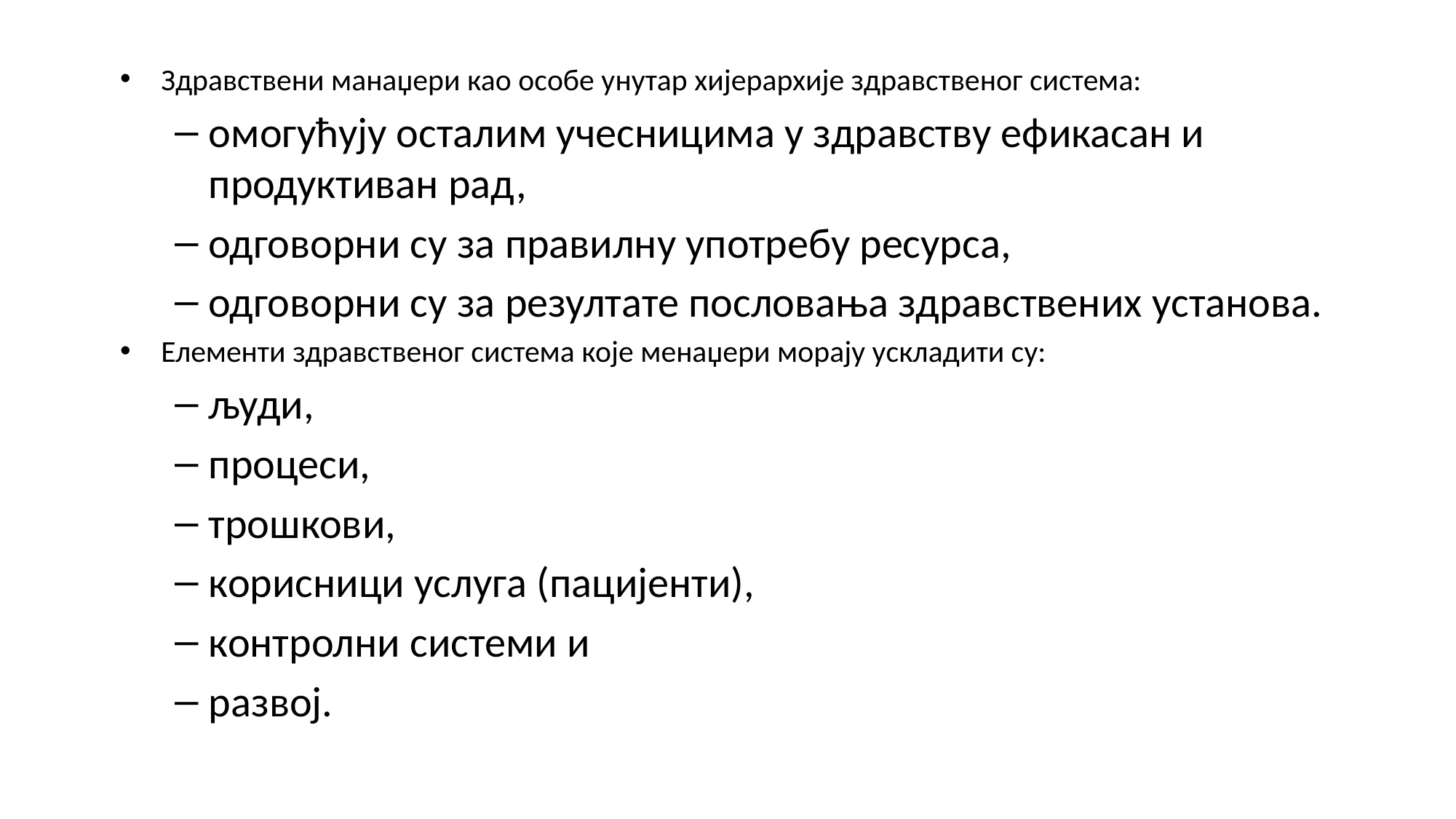

Здравствени манаџери као особе унутар хијерархије здравственог система:
омогућују осталим учесницима у здравству ефикасан и продуктиван рад,
одговорни су за правилну употребу ресурса,
одговорни су за резултате пословања здравствених установа.
Елементи здравственог система које менаџери морају ускладити су:
људи,
процеси,
трошкови,
корисници услуга (пацијенти),
контролни системи и
развој.